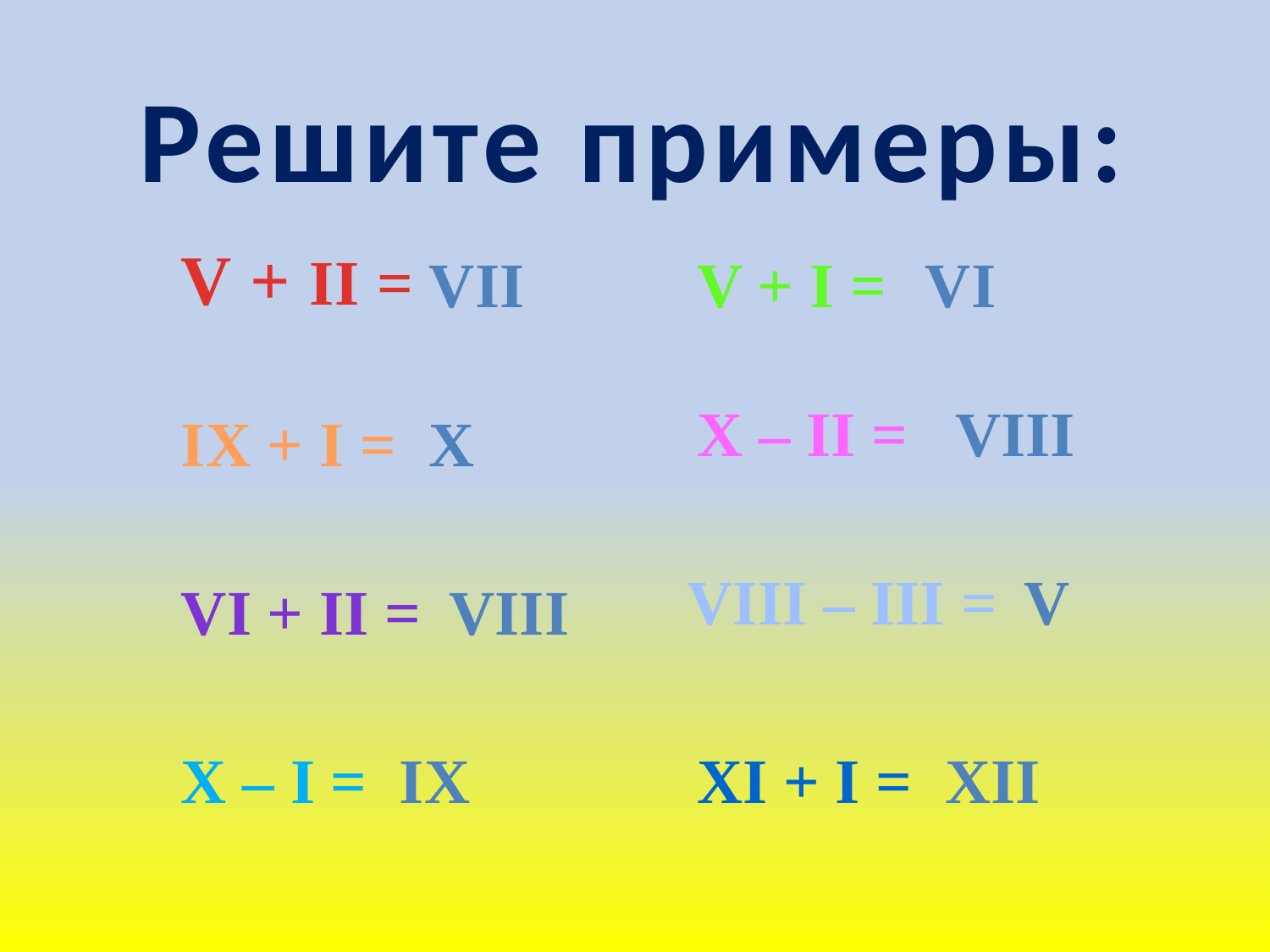

Решите примеры:
V + II =
VII
V + I =
VI
X – II =
VIII
IX + I =
X
VIII – III =
V
VI + II =
VIII
X – I =
IX
XI + I =
XII